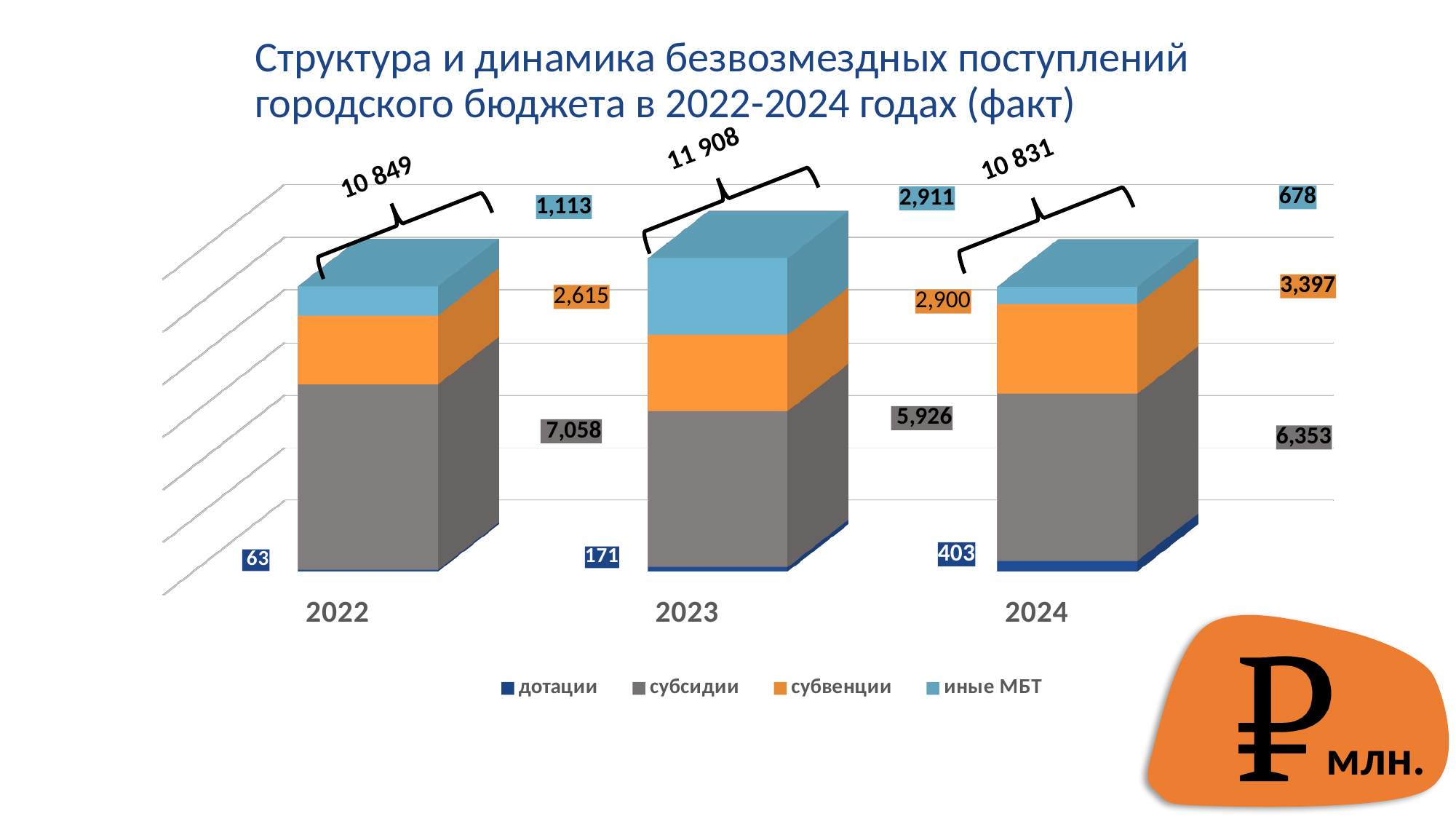

Структура и динамика безвозмездных поступлений
городского бюджета в 2022-2024 годах (факт)

11 908

10 831

10 849

[unsupported chart]

млн.